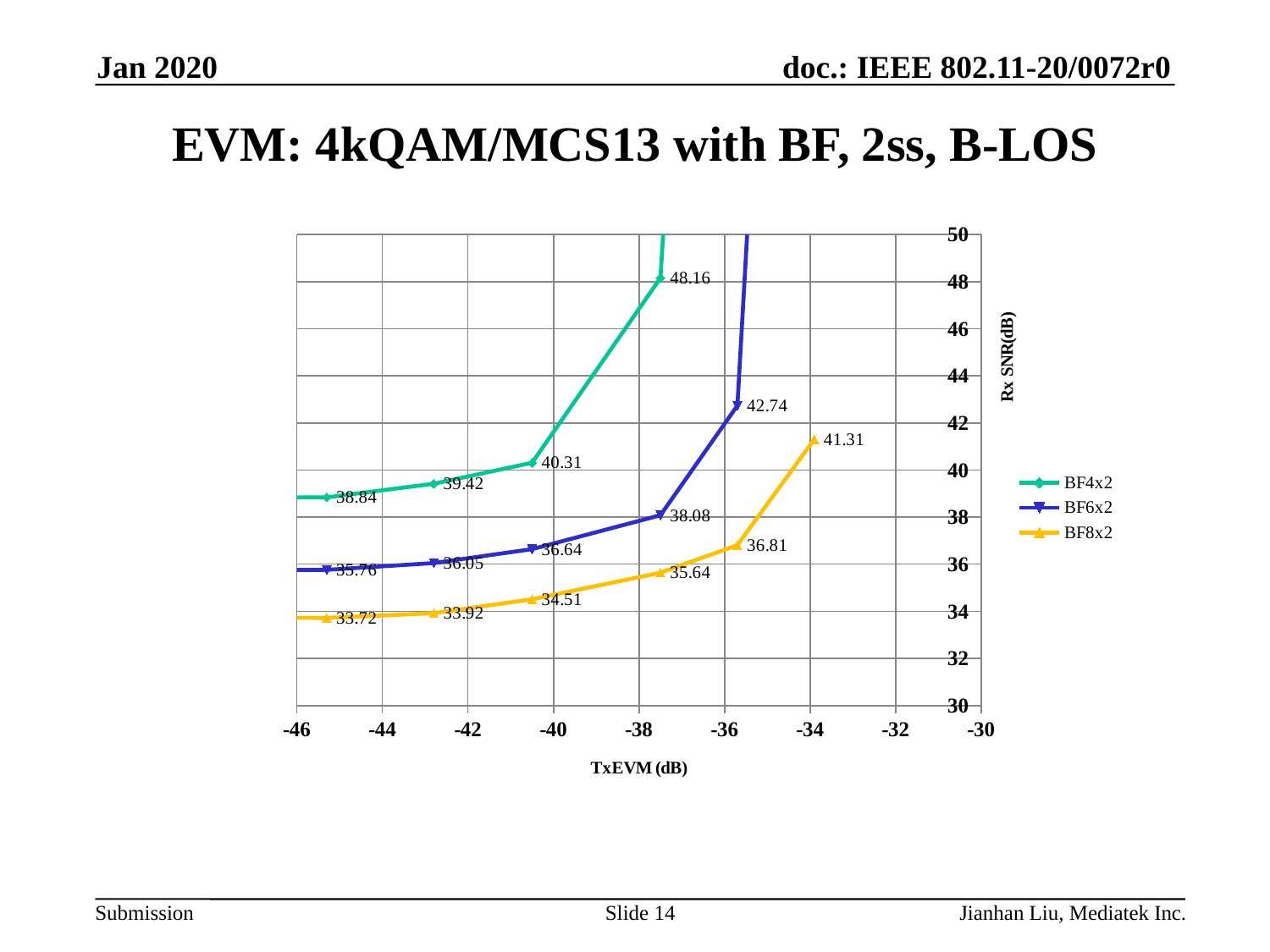

Jan 2020
# EVM: 4kQAM/MCS13 with BF, 2ss, B-LOS

### Chart

| Category | BF4x2 | BF6x2 | BF8x2 |
|---|---|---|---|
Slide 14
Jianhan Liu, Mediatek Inc.